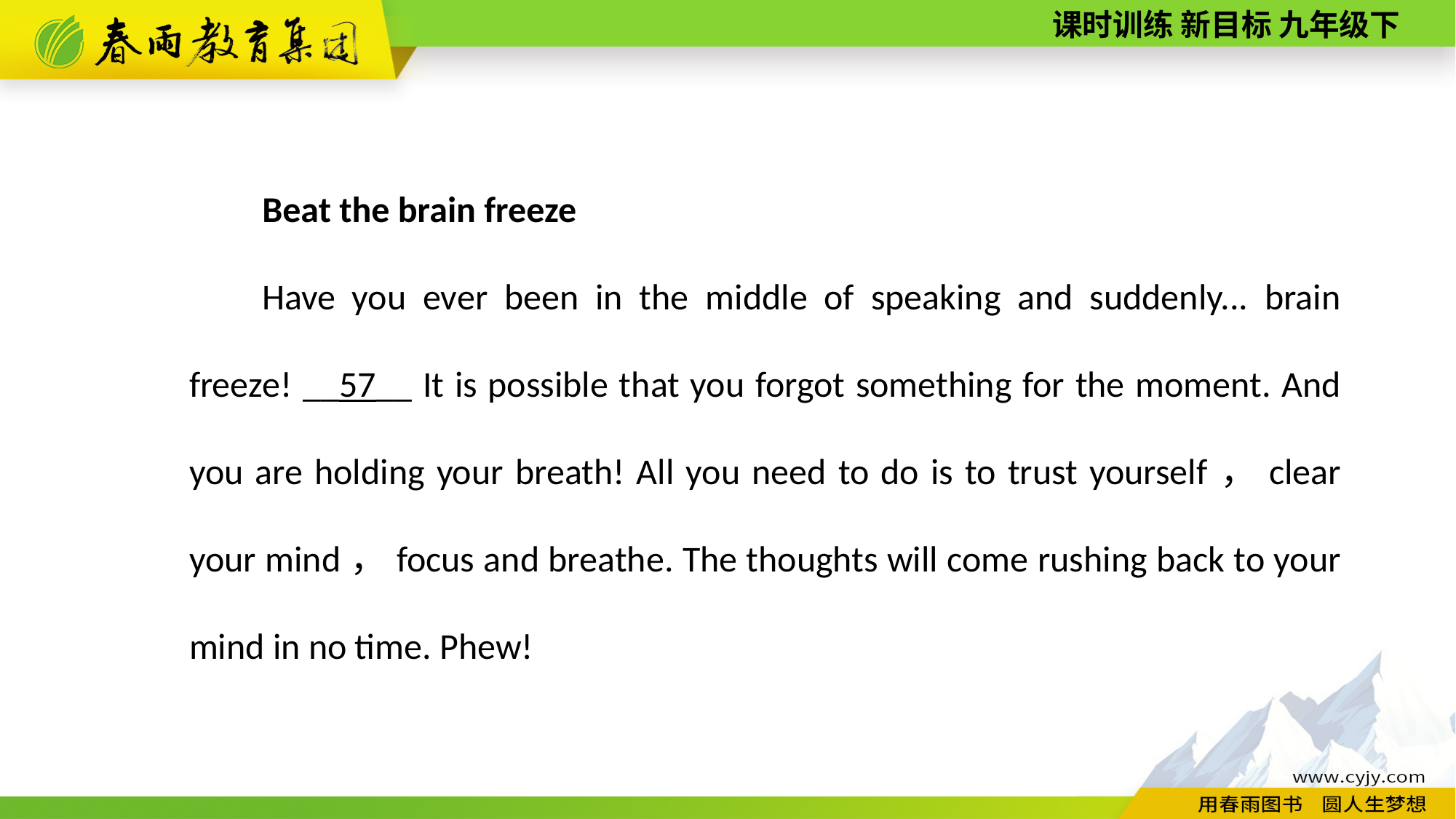

Beat the brain freeze
Have you ever been in the middle of speaking and suddenly... brain freeze! __57__ It is possible that you forgot something for the moment. And you are holding your breath! All you need to do is to trust yourself，clear your mind，focus and breathe. The thoughts will come rushing back to your mind in no time. Phew!